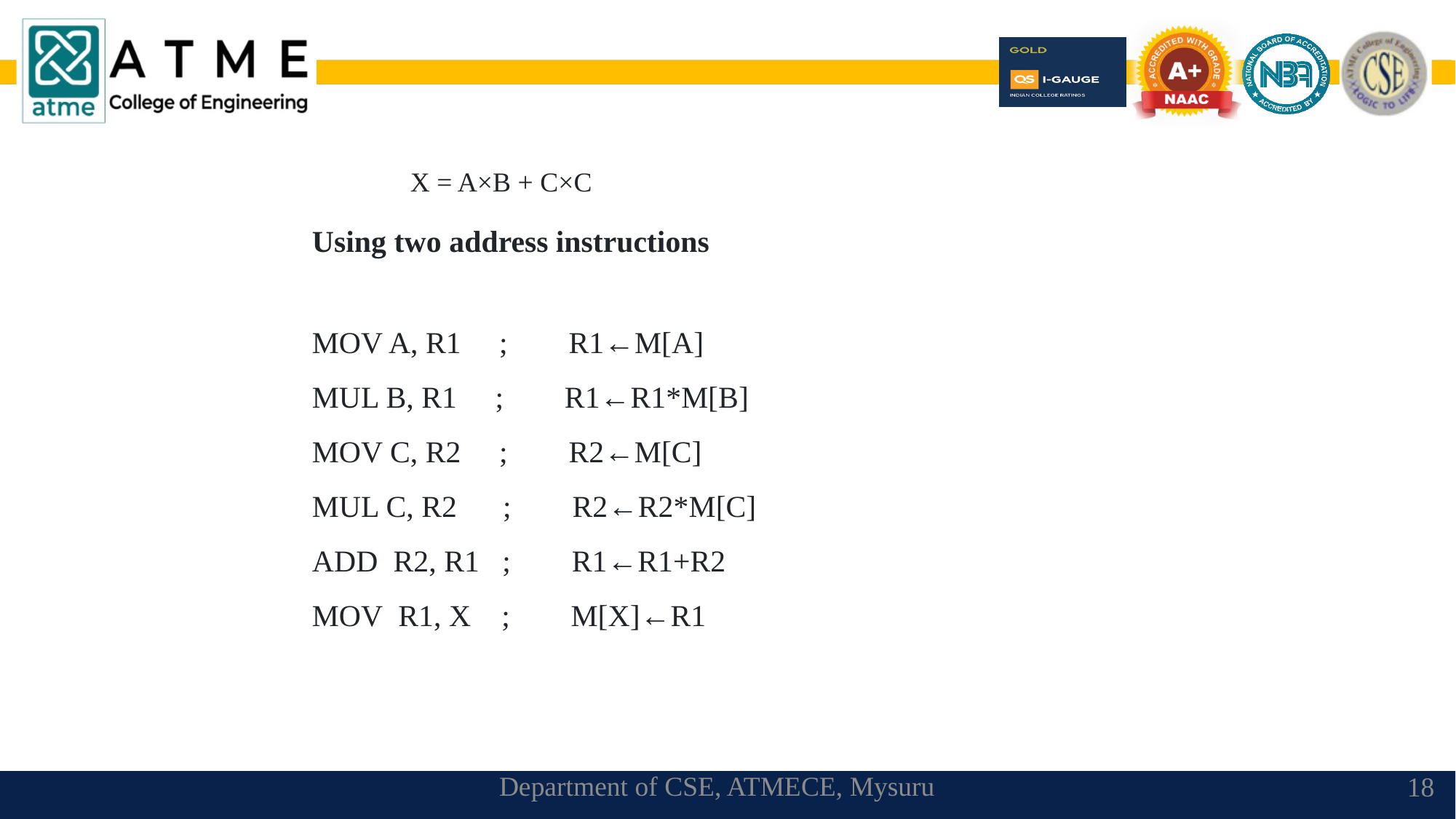

X = A×B + C×C
Using two address instructions
MOV A, R1     ;        R1←M[A]
MUL B, R1     ;        R1←R1*M[B]
MOV C, R2     ;        R2←M[C]
MUL C, R2      ;        R2←R2*M[C]
ADD  R2, R1   ;        R1←R1+R2
MOV  R1, X    ;        M[X]←R1
Department of CSE, ATMECE, Mysuru
18